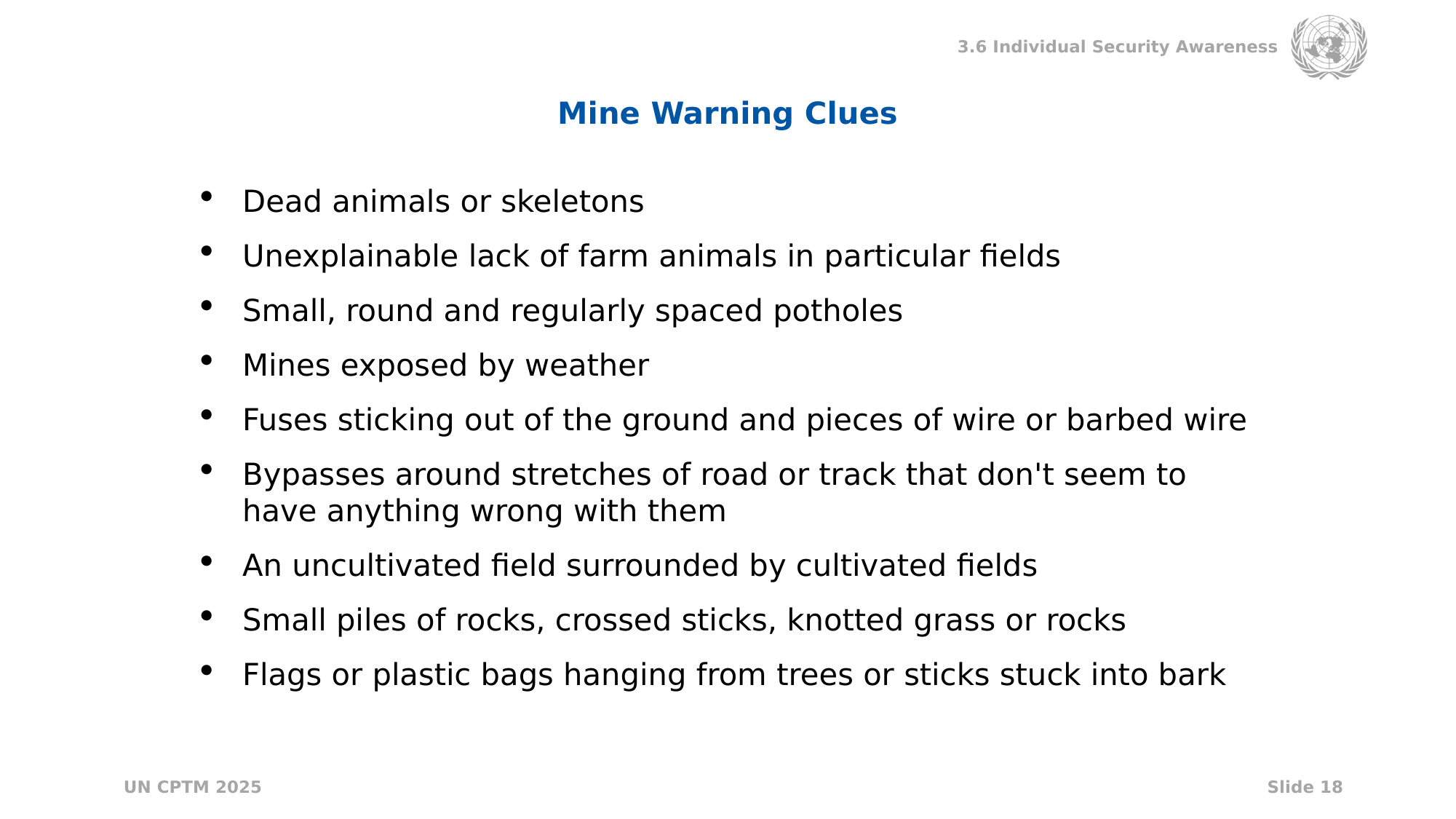

Mine Warning Clues
Dead animals or skeletons
Unexplainable lack of farm animals in particular fields
Small, round and regularly spaced potholes
Mines exposed by weather
Fuses sticking out of the ground and pieces of wire or barbed wire
Bypasses around stretches of road or track that don't seem to have anything wrong with them
An uncultivated field surrounded by cultivated fields
Small piles of rocks, crossed sticks, knotted grass or rocks
Flags or plastic bags hanging from trees or sticks stuck into bark